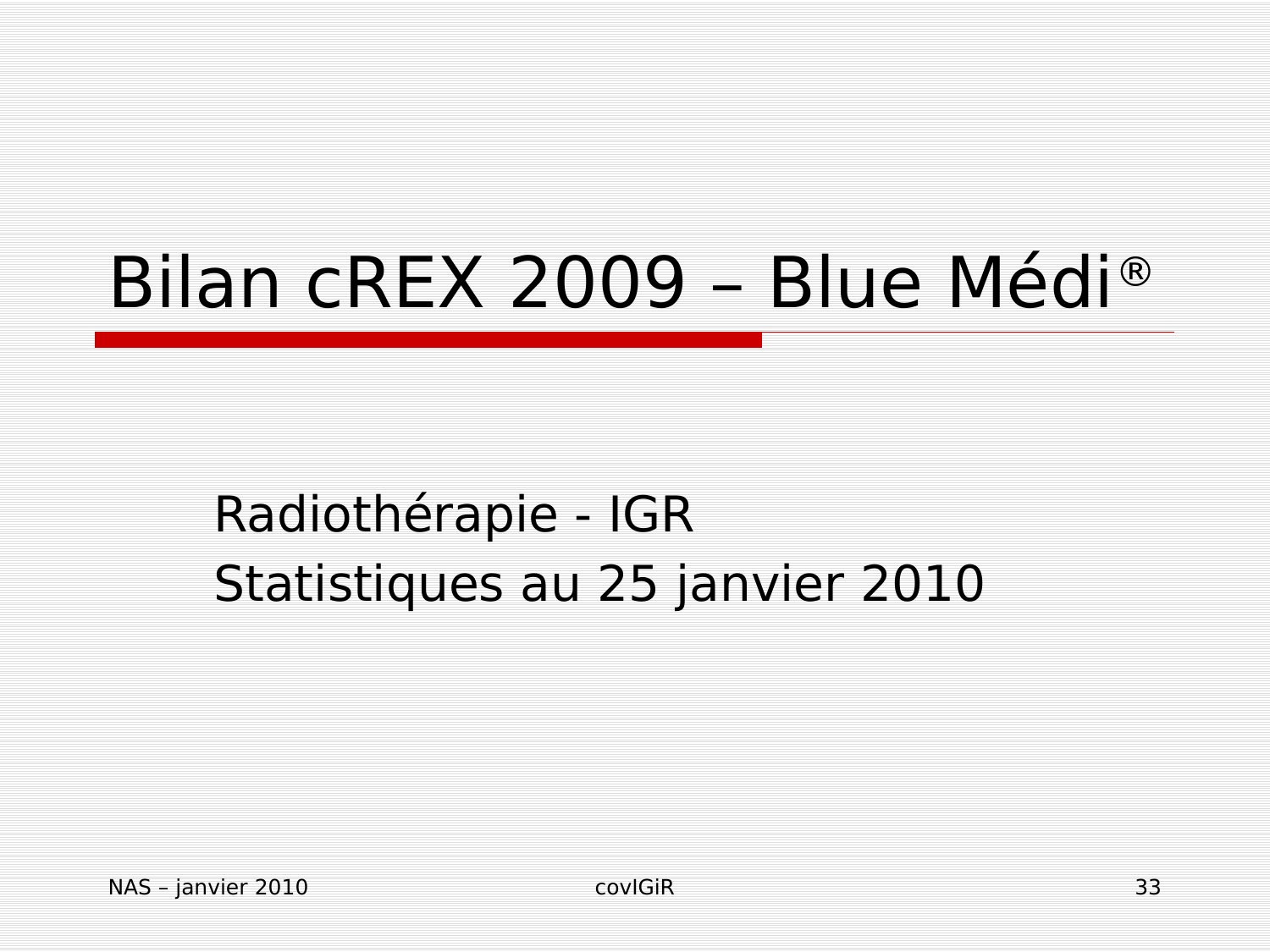

# Bilan cREX 2009 – Blue Médi®
Radiothérapie - IGR
Statistiques au 25 janvier 2010
NAS – janvier 2010
covIGiR
33